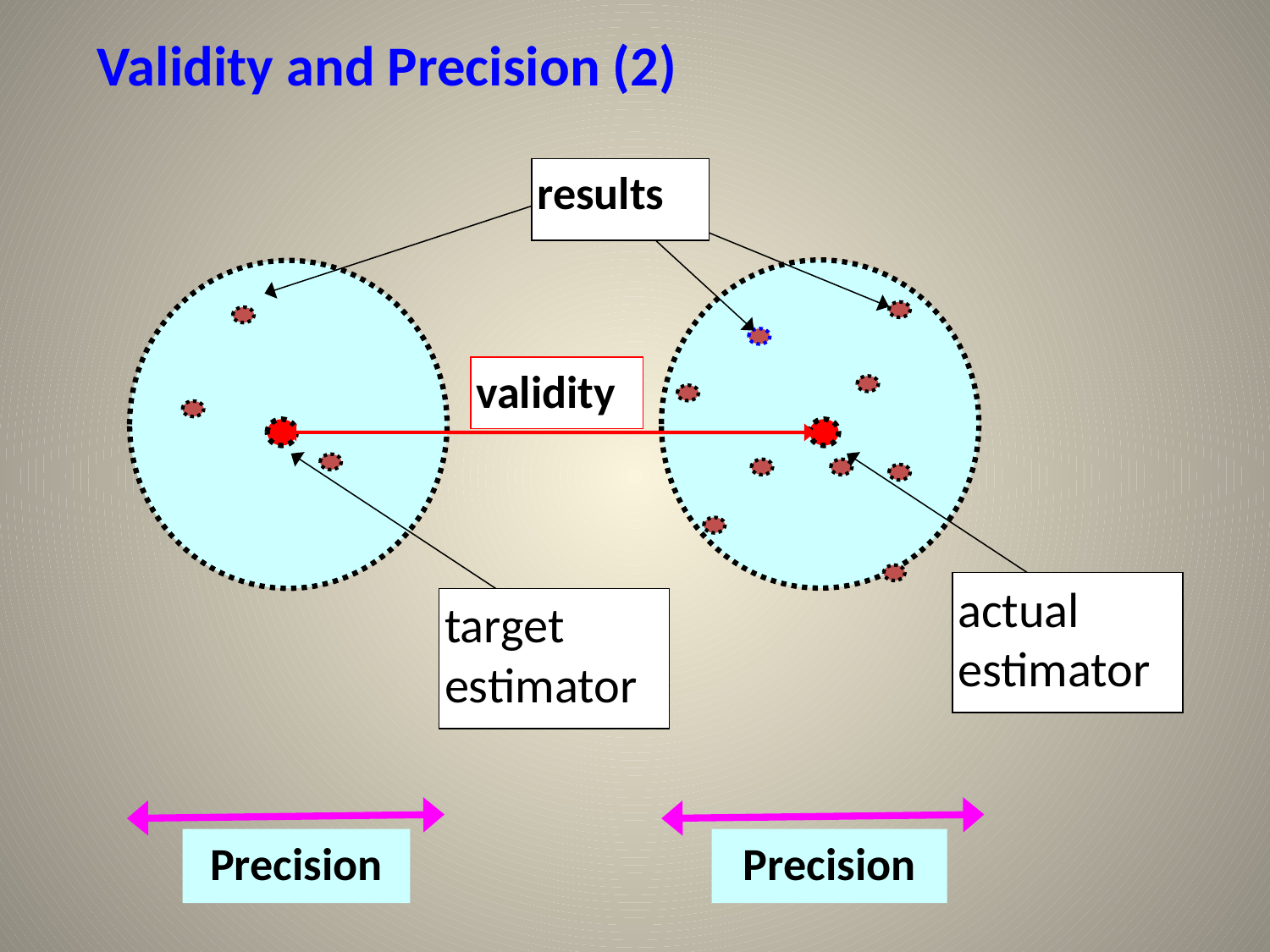

# Validity and Precision (2)
results

validity

actual estimator
target estimator

Precision
Precision